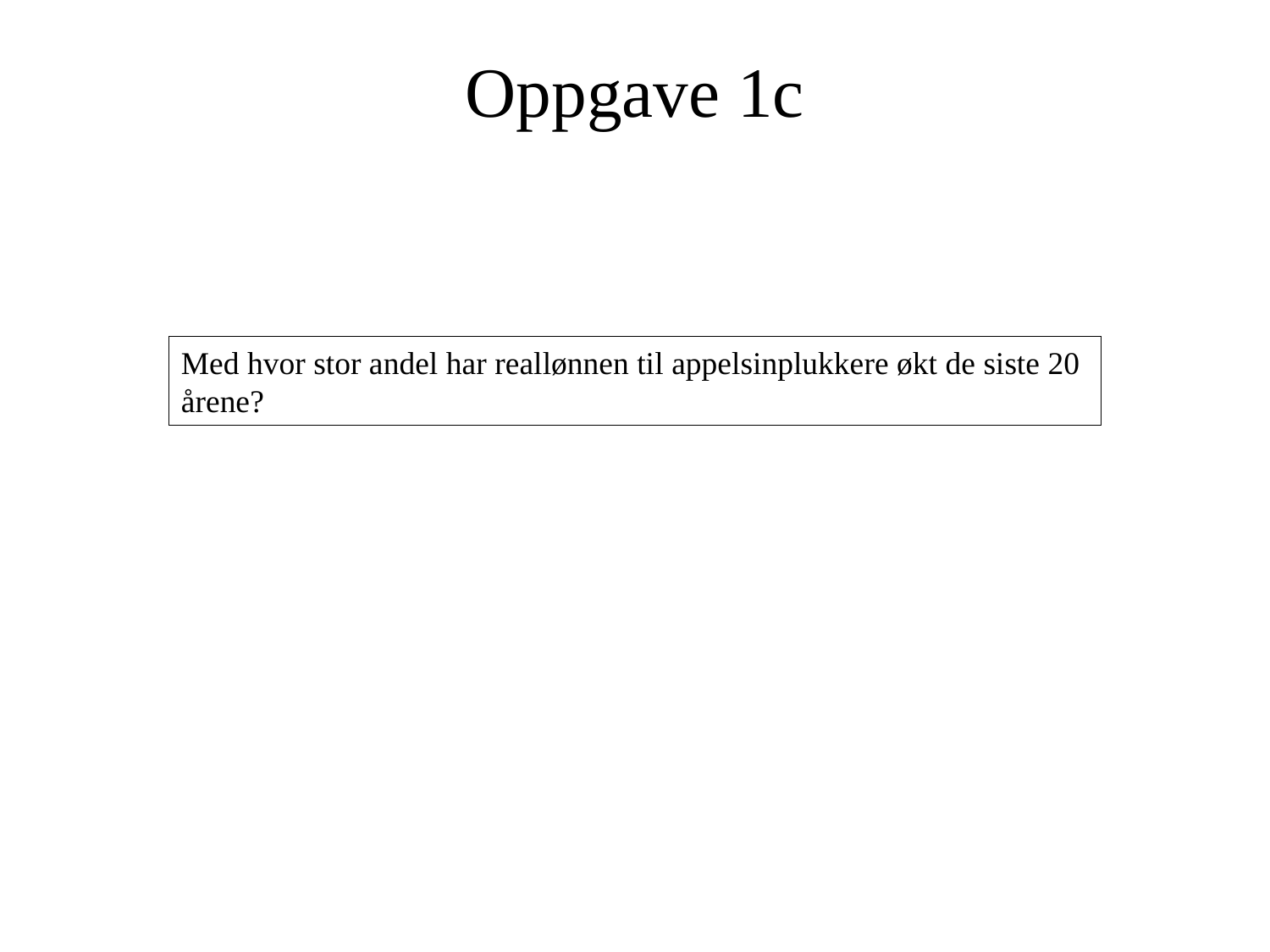

# Oppgave 1c
Med hvor stor andel har reallønnen til appelsinplukkere økt de siste 20 årene?